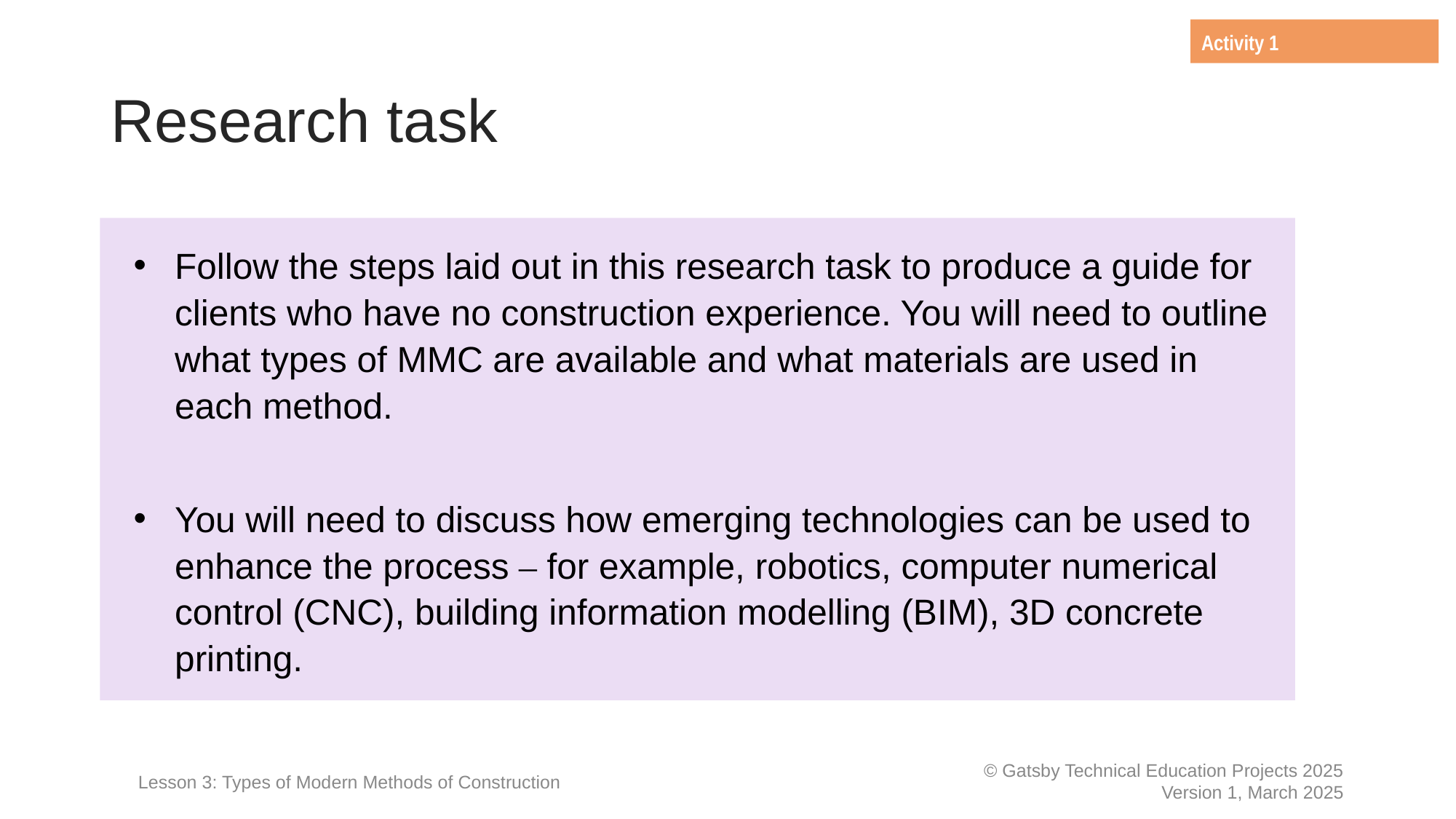

Activity 1
# Research task
Follow the steps laid out in this research task to produce a guide for clients who have no construction experience. You will need to outline what types of MMC are available and what materials are used in each method.

You will need to discuss how emerging technologies can be used to enhance the process – for example, robotics, computer numerical control (CNC), building information modelling (BIM), 3D concrete printing.
Lesson 3: Types of Modern Methods of Construction